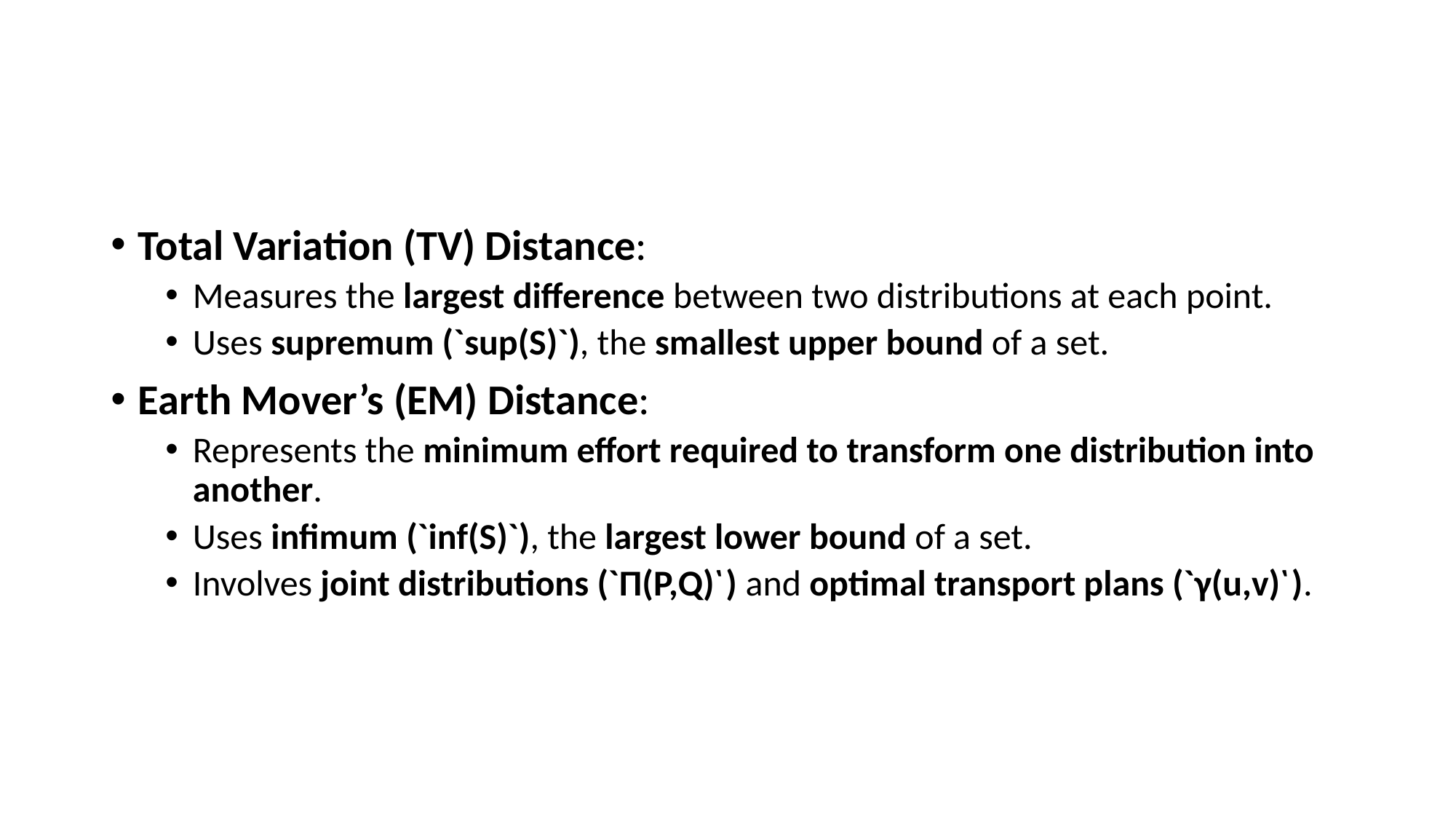

#
Total Variation (TV) Distance:
Measures the largest difference between two distributions at each point.
Uses supremum (`sup(S)`), the smallest upper bound of a set.
Earth Mover’s (EM) Distance:
Represents the minimum effort required to transform one distribution into another.
Uses infimum (`inf(S)`), the largest lower bound of a set.
Involves joint distributions (`Π(P,Q)`) and optimal transport plans (`γ(u,v)`).